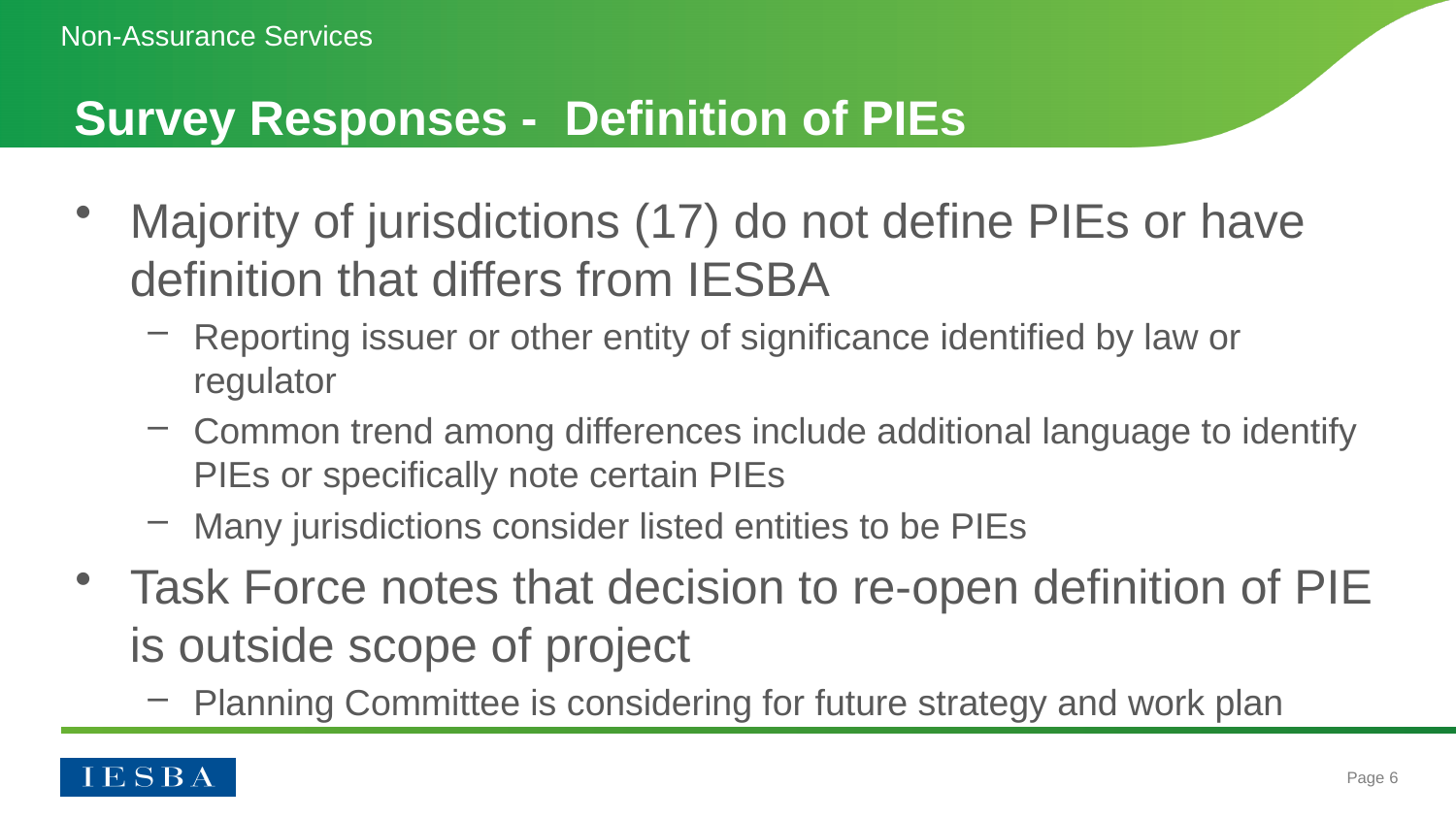

Non-Assurance Services

# Survey Responses -  Definition of PIEs
Majority of jurisdictions (17) do not define PIEs or have definition that differs from IESBA
Reporting issuer or other entity of significance identified by law or regulator
Common trend among differences include additional language to identify PIEs or specifically note certain PIEs
Many jurisdictions consider listed entities to be PIEs
Task Force notes that decision to re-open definition of PIE is outside scope of project
Planning Committee is considering for future strategy and work plan